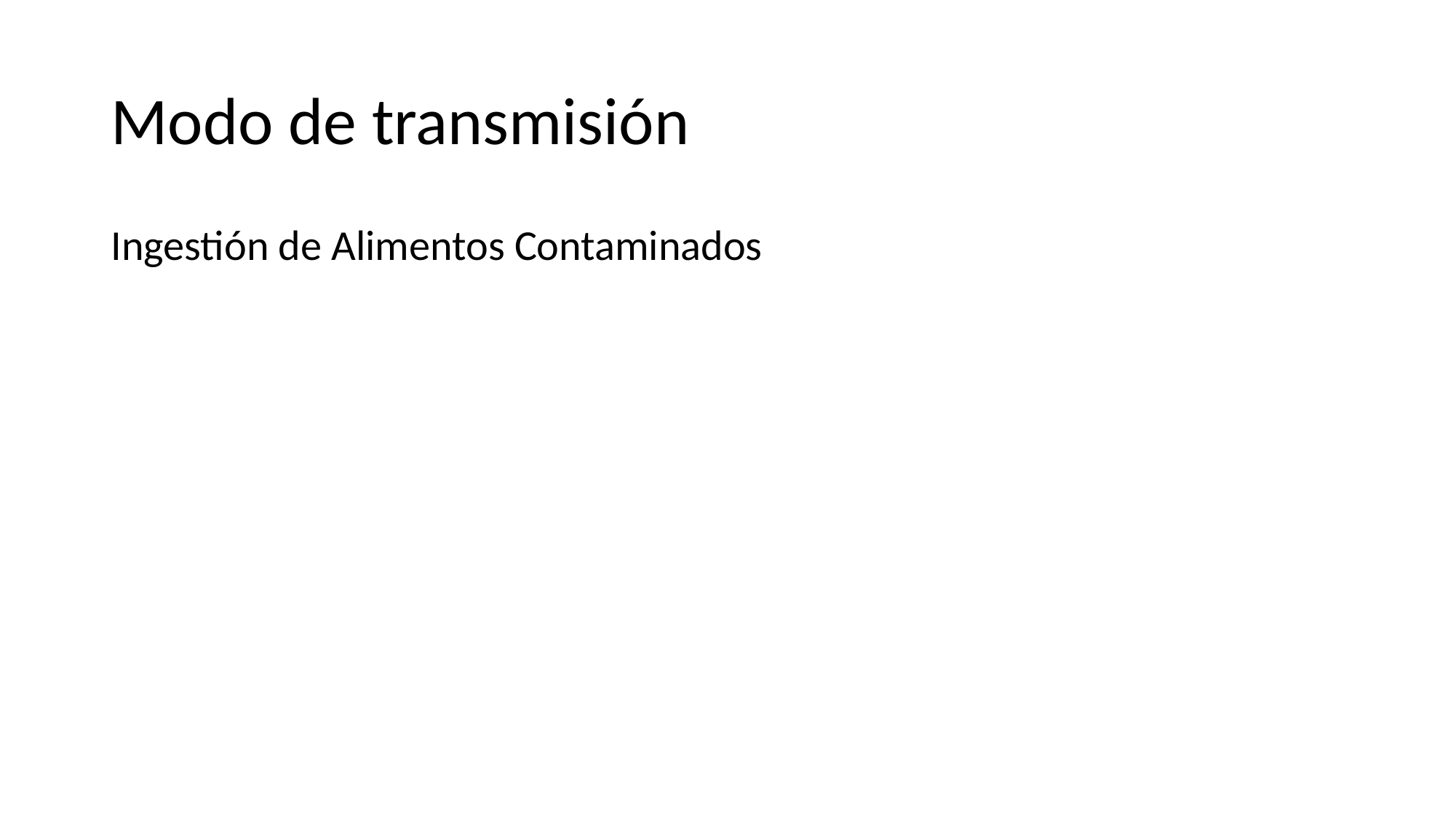

# Modo de transmisión
Ingestión de Alimentos Contaminados